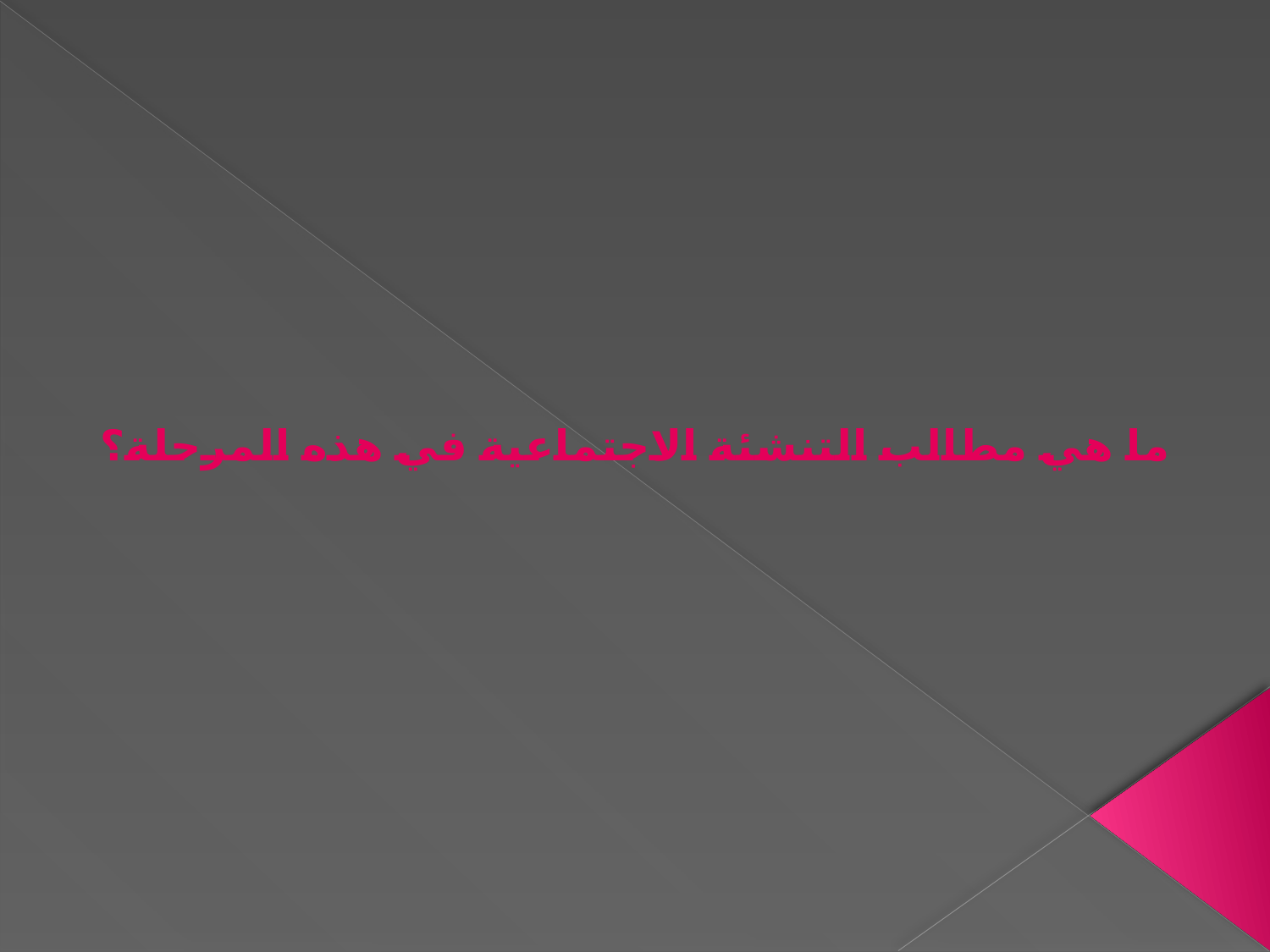

ما هي مطالب التنشئة الاجتماعية في هذه المرحلة؟